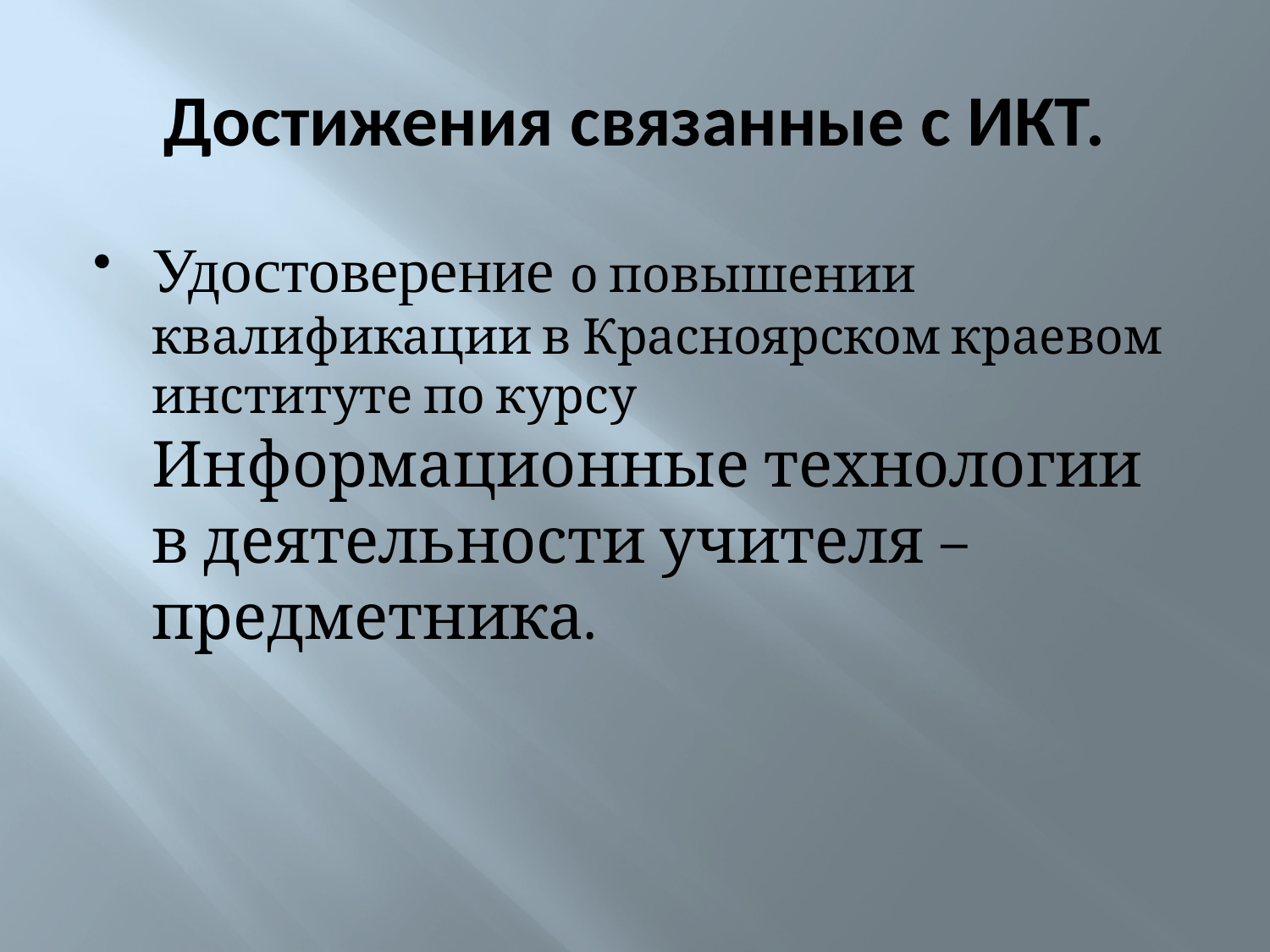

# Достижения связанные с ИКТ.
Удостоверение о повышении квалификации в Красноярском краевом институте по курсу Информационные технологии в деятельности учителя – предметника.